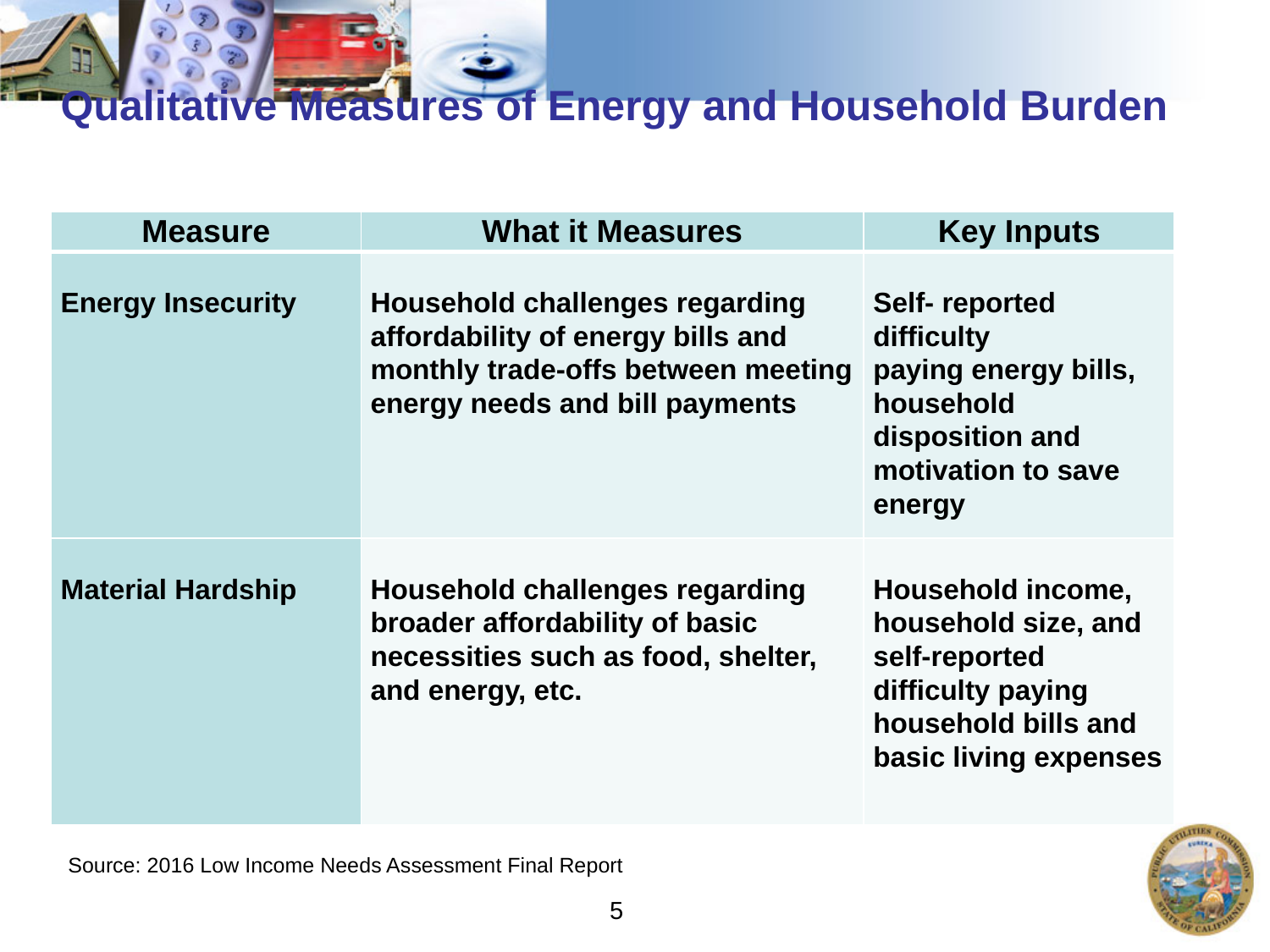

# Qualitative Measures of Energy and Household Burden
| Measure | What it Measures | Key Inputs |
| --- | --- | --- |
| Energy Insecurity | Household challenges regarding affordability of energy bills and monthly trade-offs between meeting energy needs and bill payments | Self- reported difficulty paying energy bills, household disposition and motivation to save energy |
| Material Hardship | Household challenges regarding broader affordability of basic necessities such as food, shelter, and energy, etc. | Household income, household size, and self-reported difficulty paying household bills and basic living expenses |
Source: 2016 Low Income Needs Assessment Final Report
5